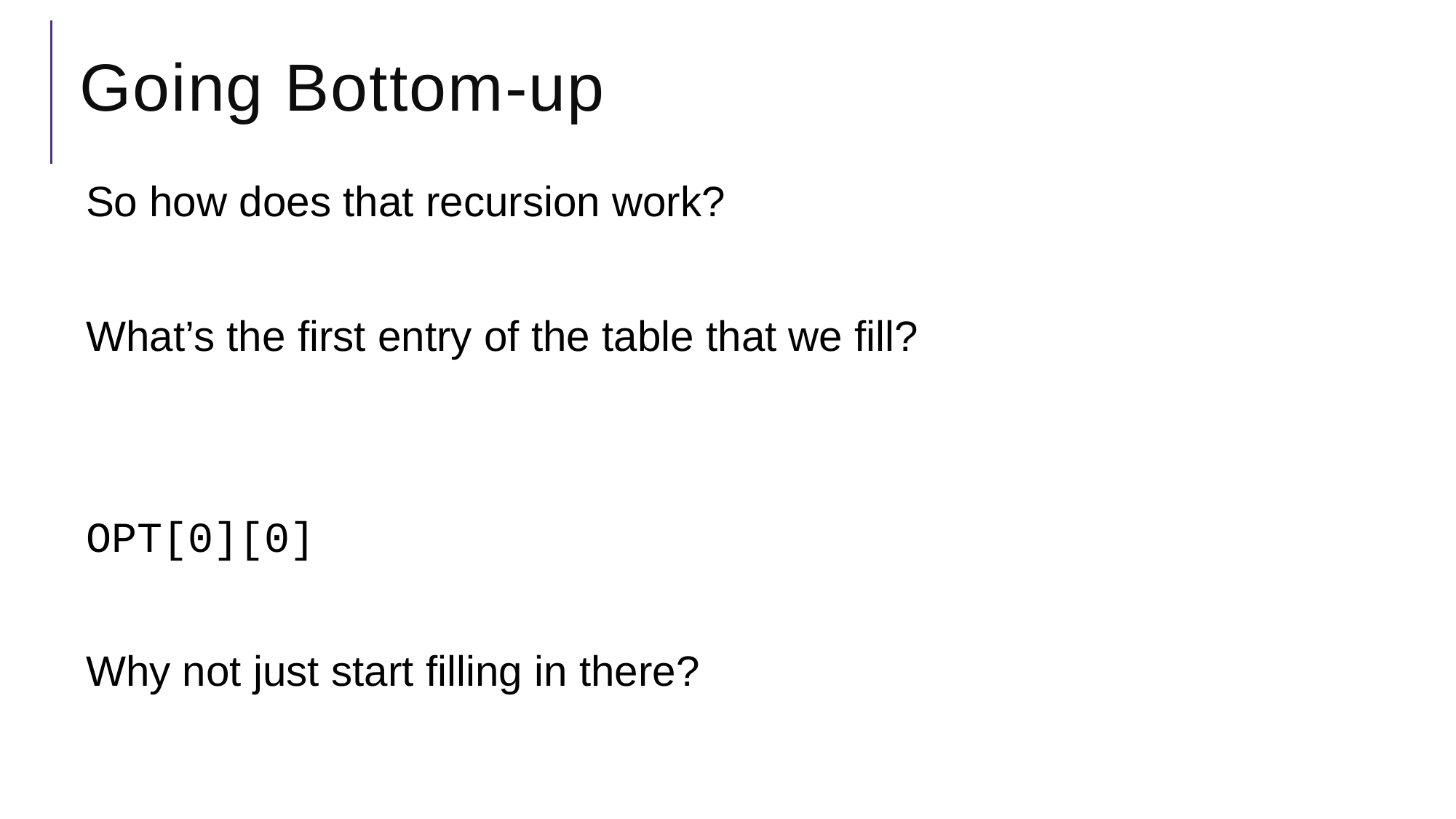

# Going Bottom-up
So how does that recursion work?

What’s the first entry of the table that we fill?

OPT[0][0]

Why not just start filling in there?